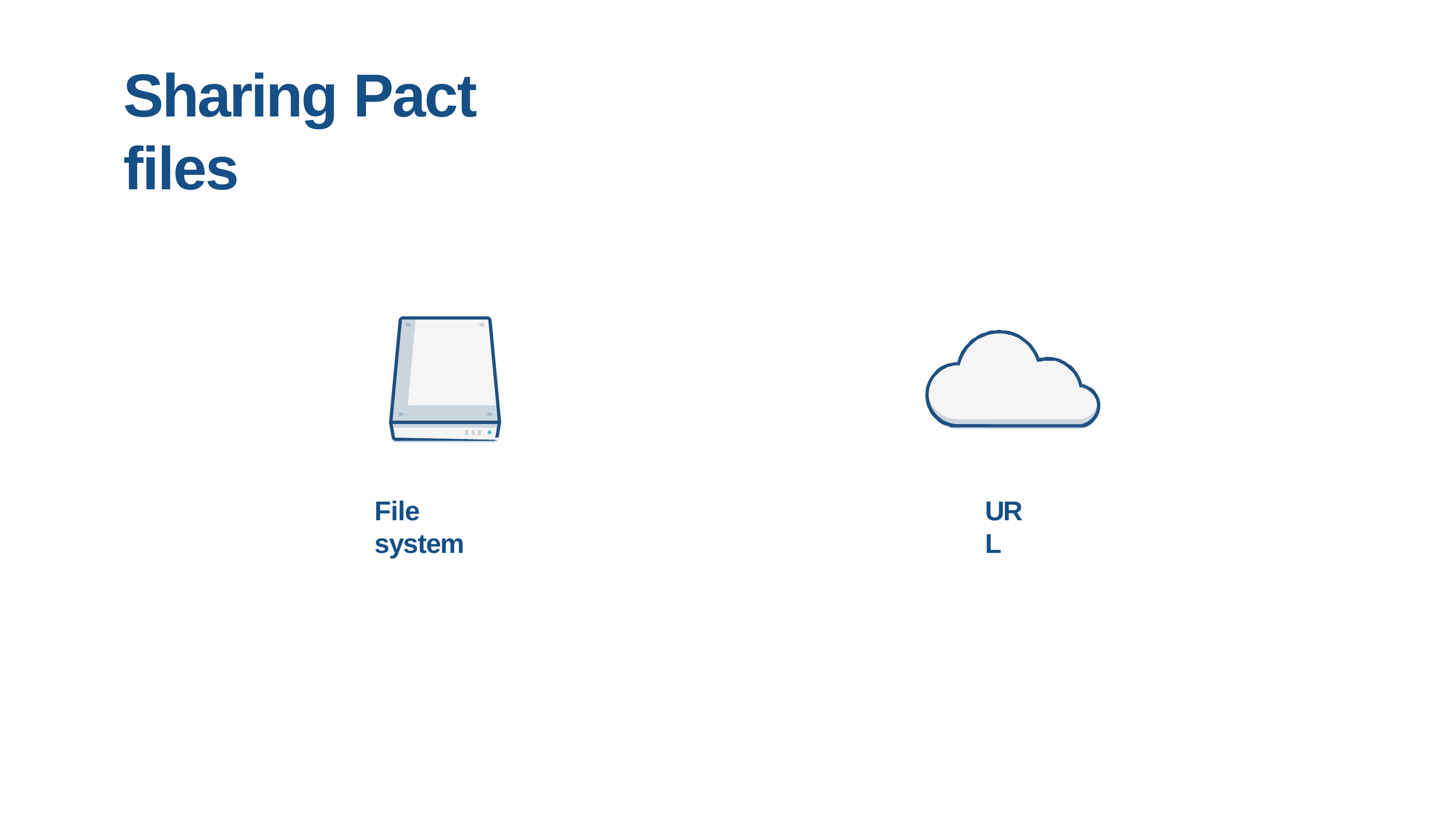

# Sharing Pact files

File system
URL